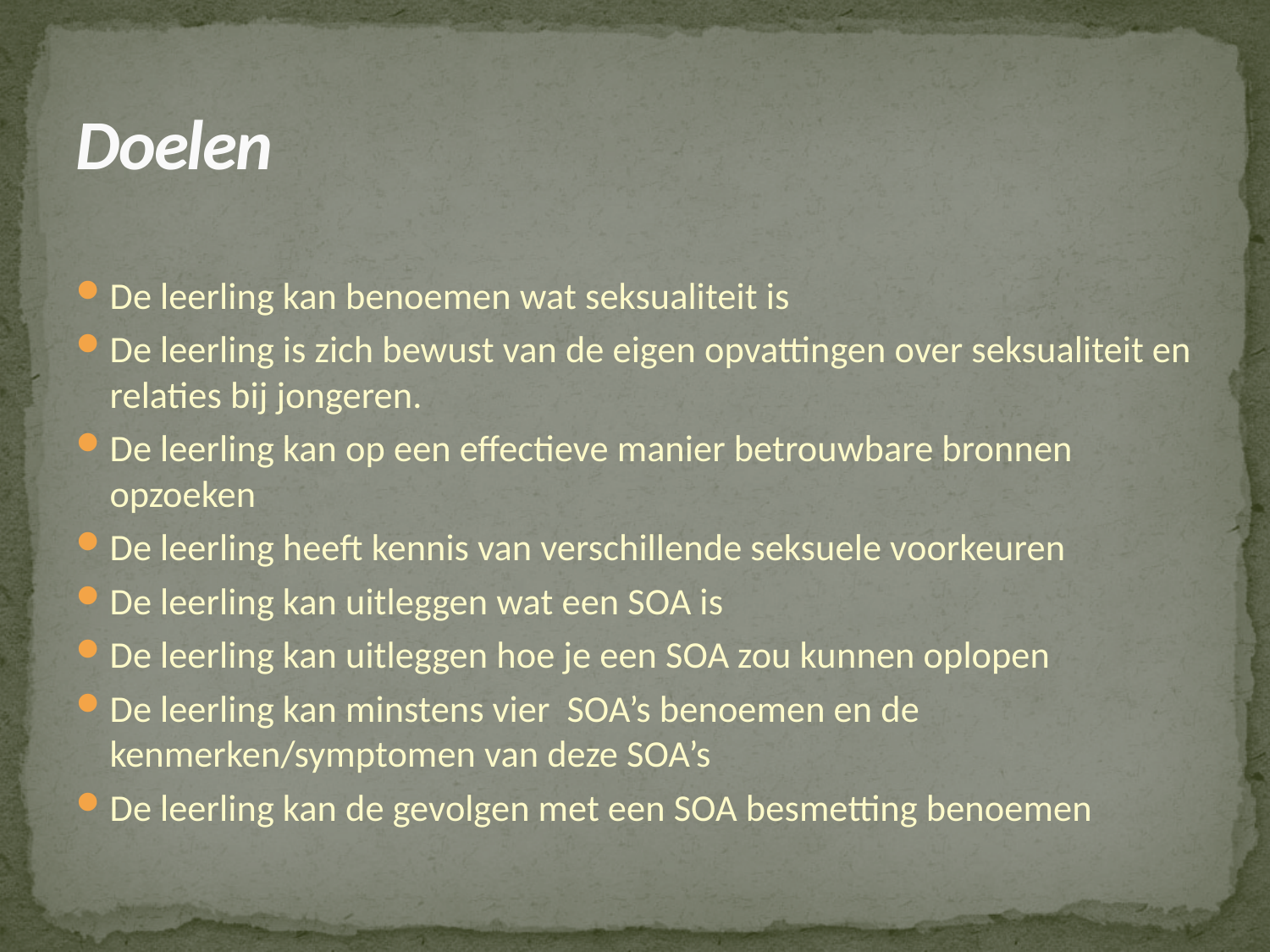

# Doelen

De leerling kan benoemen wat seksualiteit is
De leerling is zich bewust van de eigen opvattingen over seksualiteit en relaties bij jongeren.
De leerling kan op een effectieve manier betrouwbare bronnen opzoeken
De leerling heeft kennis van verschillende seksuele voorkeuren
De leerling kan uitleggen wat een SOA is
De leerling kan uitleggen hoe je een SOA zou kunnen oplopen
De leerling kan minstens vier  SOA’s benoemen en de kenmerken/symptomen van deze SOA’s
De leerling kan de gevolgen met een SOA besmetting benoemen